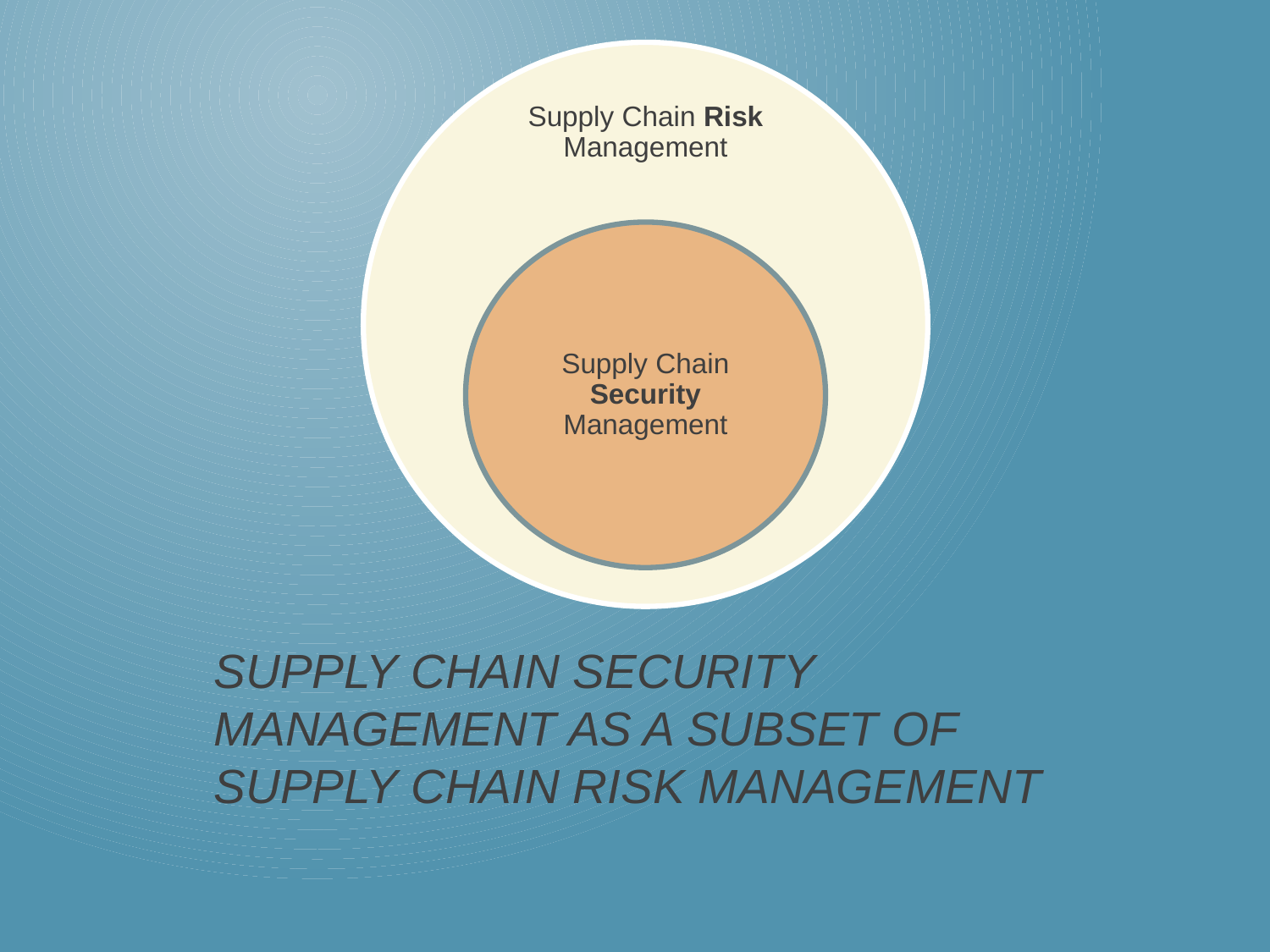

Supply Chain Risk Management
Supply Chain Security Management
#
SUPPLY CHAIN SECURITY MANAGEMENT AS A SUBSET OF SUPPLY CHAIN RISK MANAGEMENT